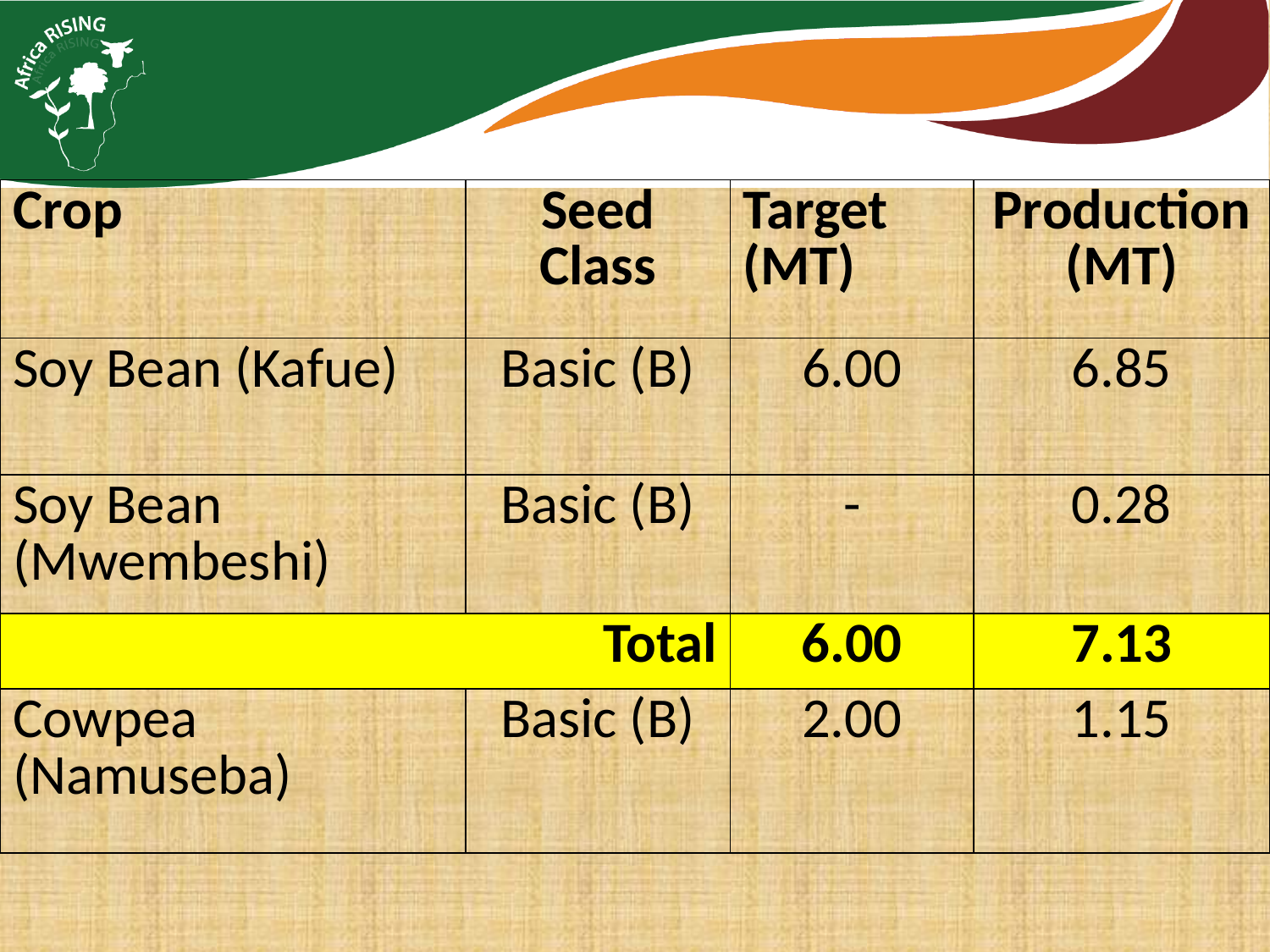

| Crop | Seed Class | Target (MT) | Production (MT) |
| --- | --- | --- | --- |
| Soy Bean (Kafue) | Basic (B) | 6.00 | 6.85 |
| Soy Bean (Mwembeshi) | Basic (B) | - | 0.28 |
| Total |  | 6.00 | 7.13 |
| Cowpea (Namuseba) | Basic (B) | 2.00 | 1.15 |